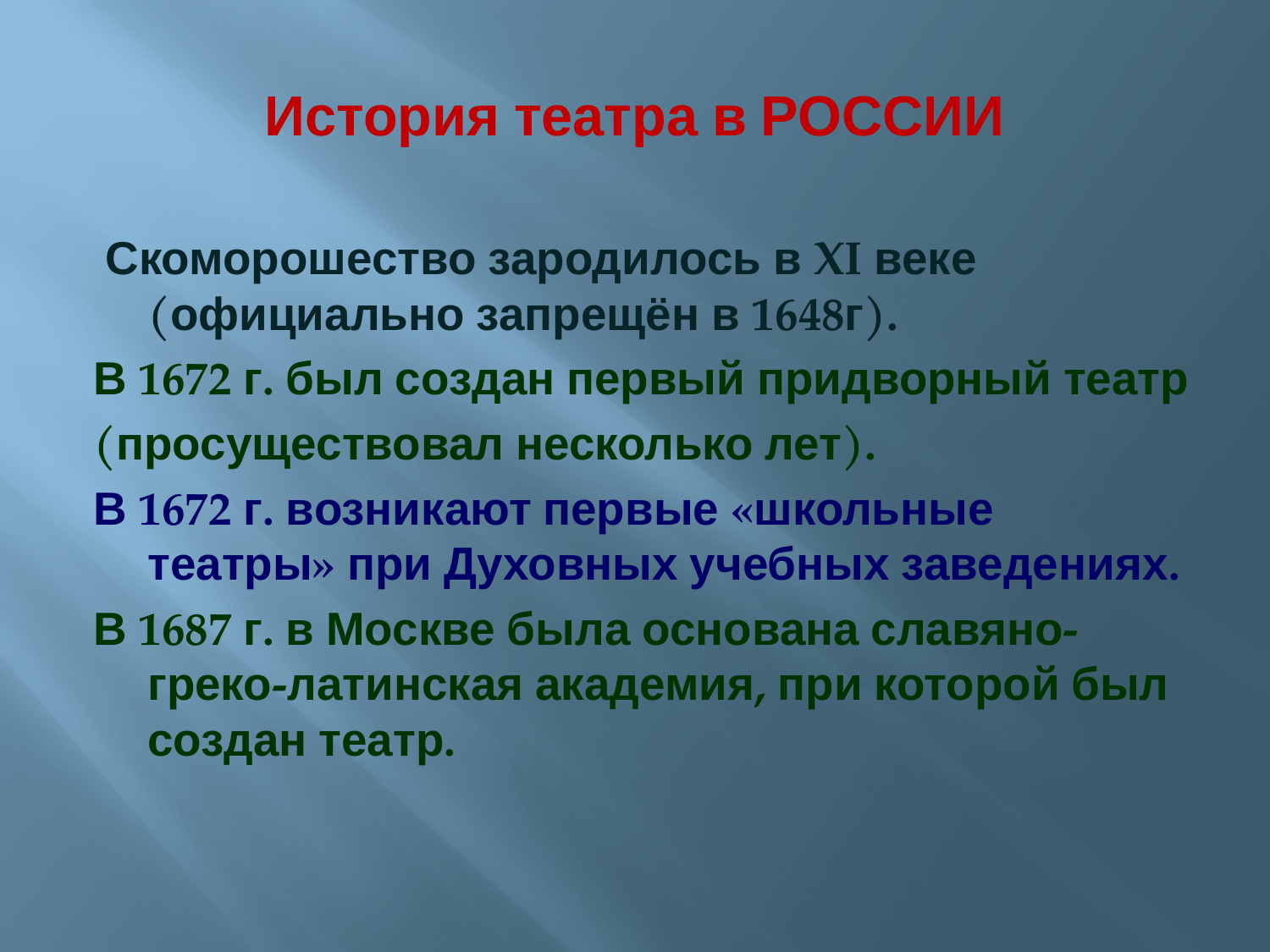

# История театра в РОССИИ
 Скоморошество зародилось в XI веке (официально запрещён в 1648г).
В 1672 г. был создан первый придворный театр
(просуществовал несколько лет).
В 1672 г. возникают первые «школьные театры» при Духовных учебных заведениях.
В 1687 г. в Москве была основана славяно-греко-латинская академия, при которой был создан театр.